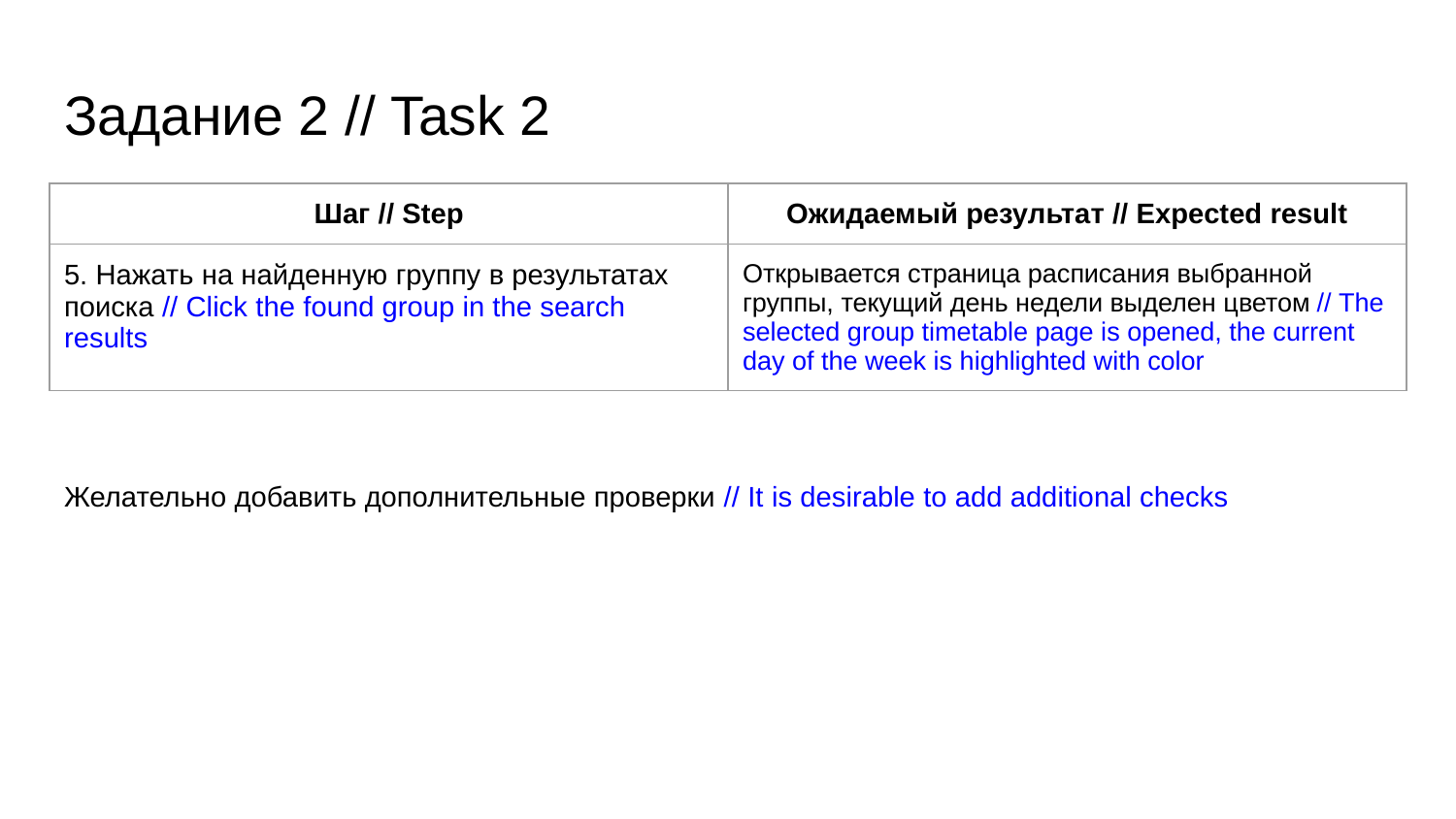

# Задание 2 // Task 2
| Шаг // Step | Ожидаемый результат // Expected result |
| --- | --- |
| 5. Нажать на найденную группу в результатах поиска // Click the found group in the search results | Открывается страница расписания выбранной группы, текущий день недели выделен цветом // The selected group timetable page is opened, the current day of the week is highlighted with color |
Желательно добавить дополнительные проверки // It is desirable to add additional checks